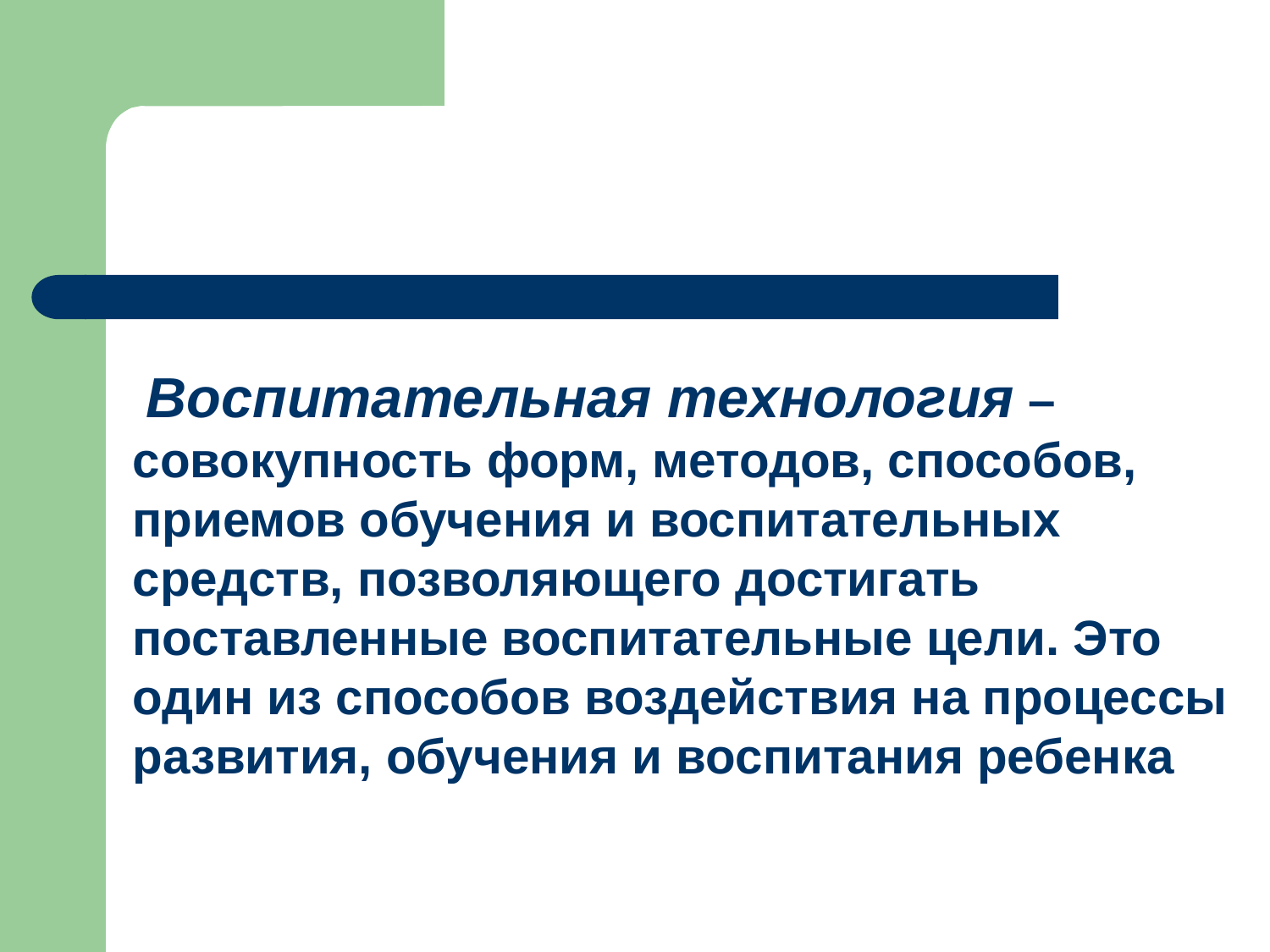

Воспитательная технология – совокупность форм, методов, способов, приемов обучения и воспитательных средств, позволяющего достигать поставленные воспитательные цели. Это один из способов воздействия на процессы развития, обучения и воспитания ребенка